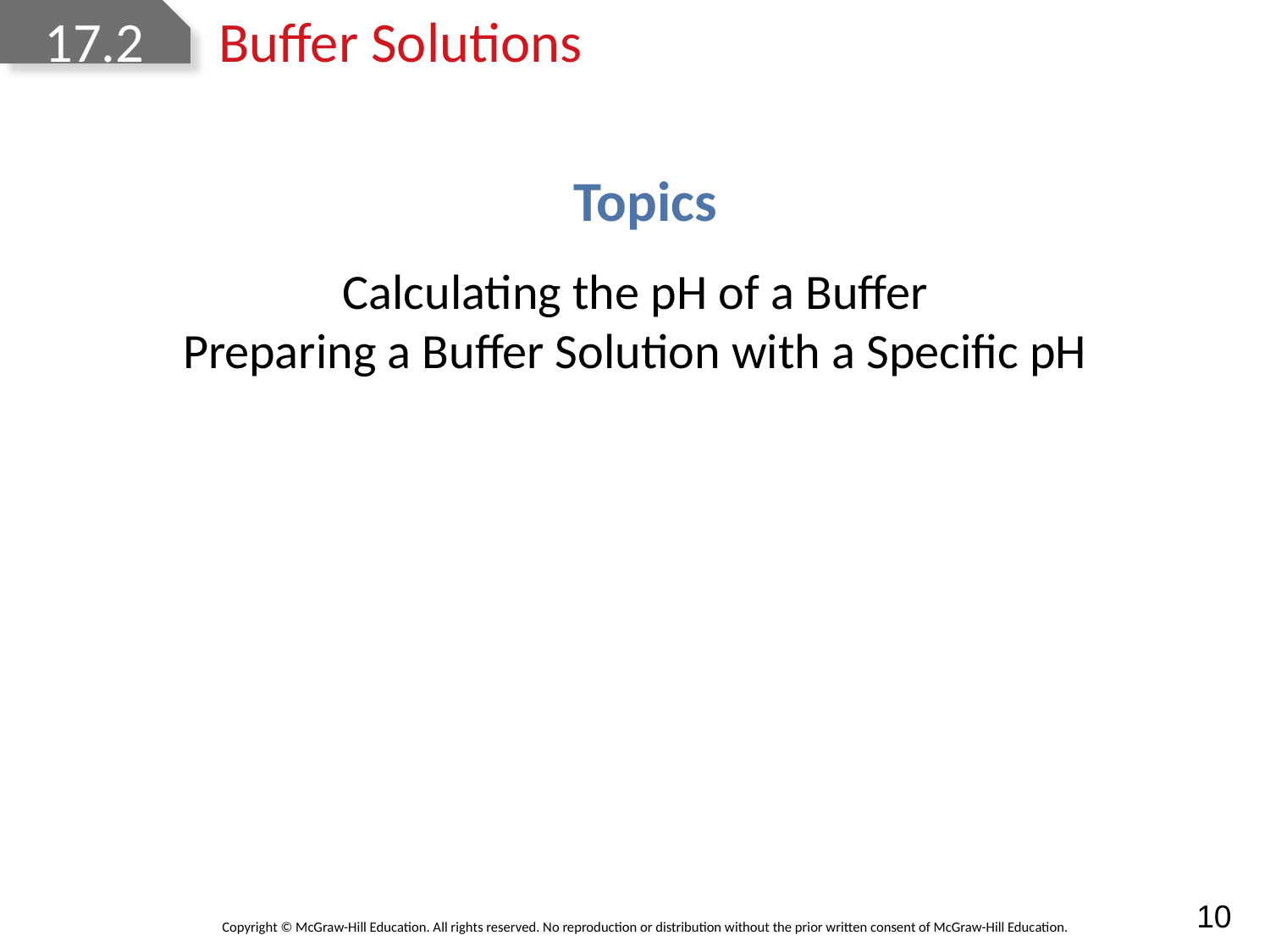

# 17.2	Buffer Solutions
Topics
Calculating the pH of a Buffer
Preparing a Buffer Solution with a Specific pH